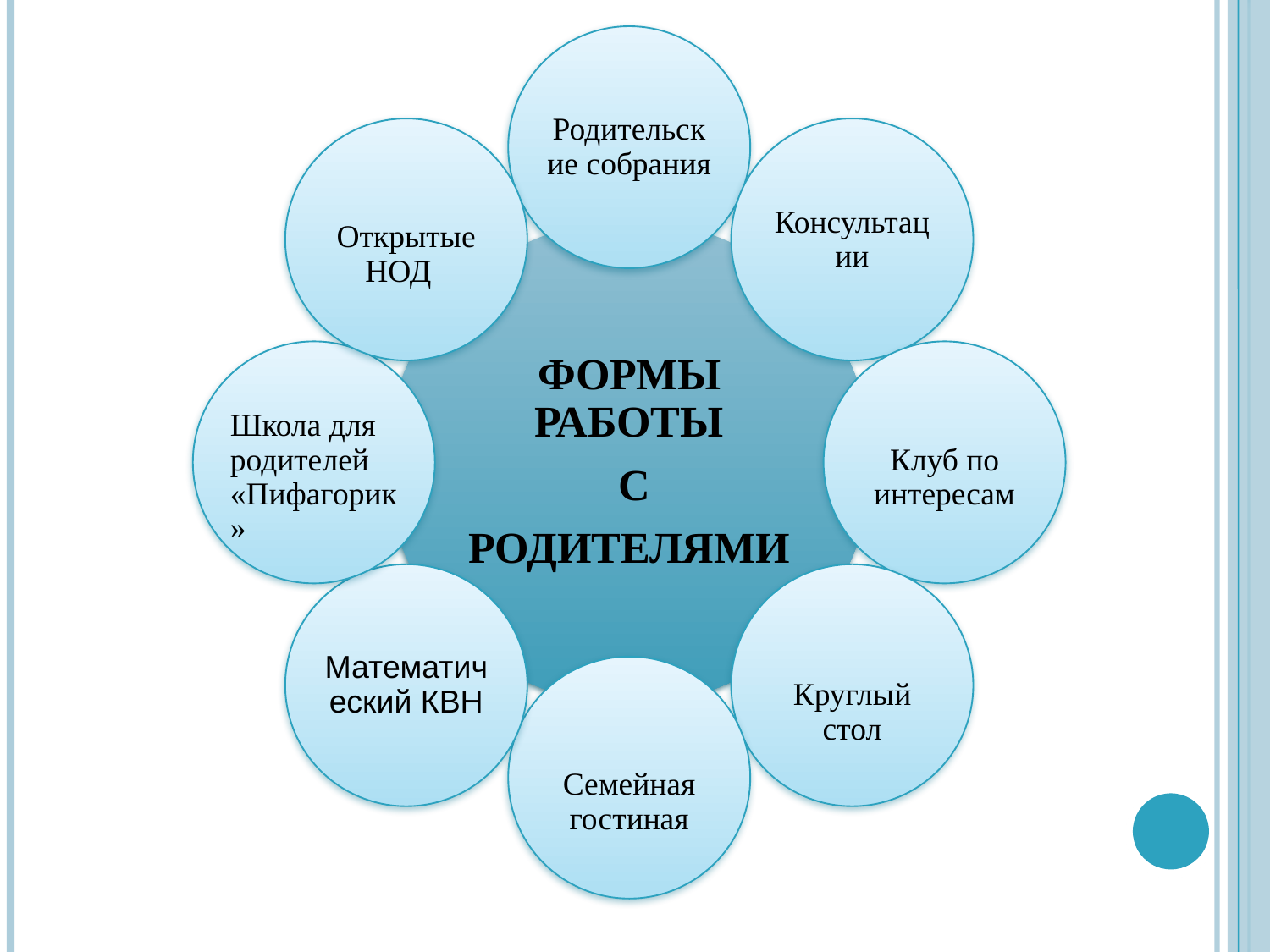

ФОРМЫ РАБОТЫ
 С
РОДИТЕЛЯМИ
Родительские собрания
Консультации

Клуб по интересам

Круглый стол

Семейная гостиная
Математический КВН

Школа для родителей «Пифагорик»

Открытые НОД
#